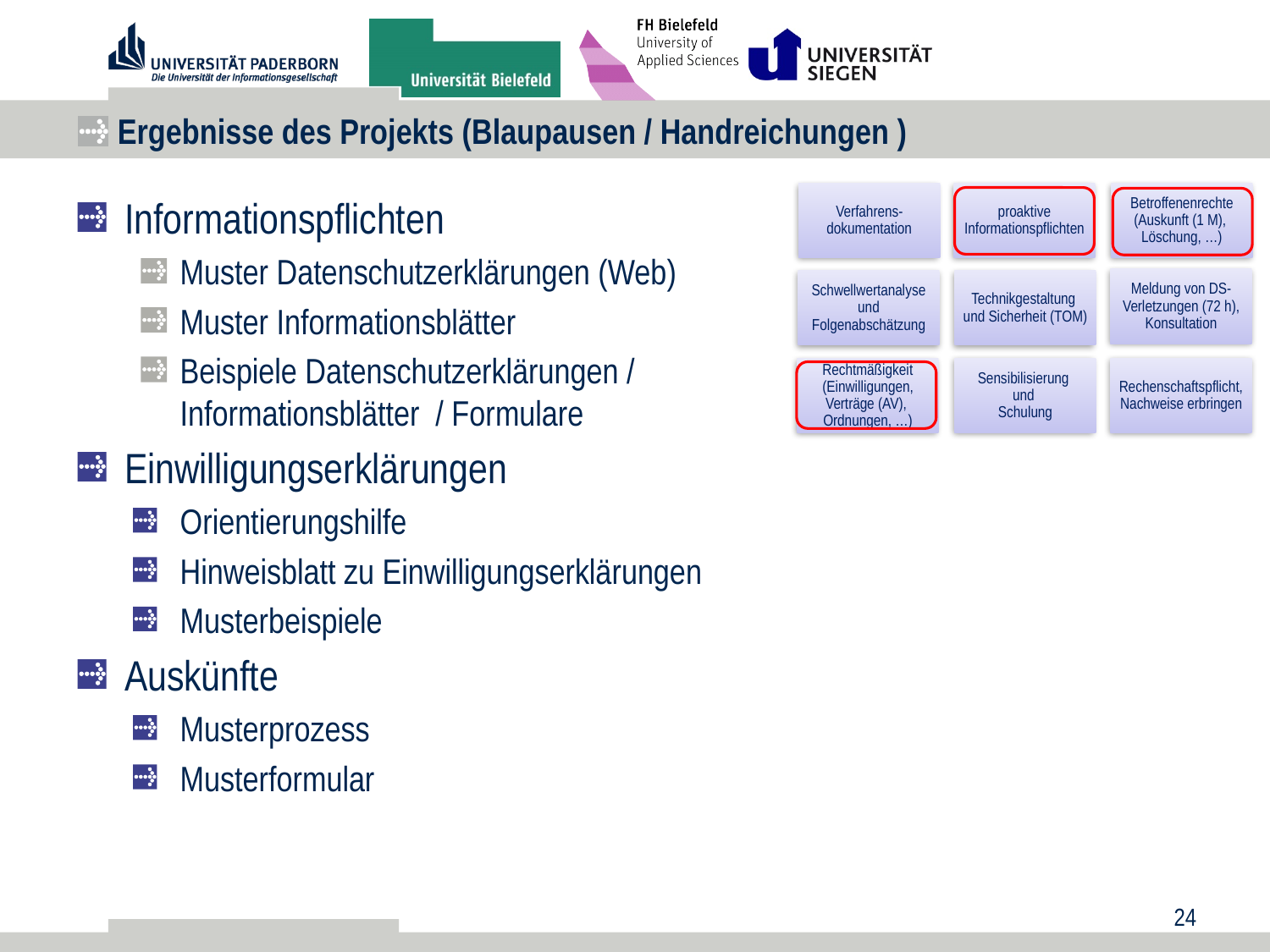

# Ergebnisse des Projekts (Blaupausen / Handreichungen )
Verfahrens-dokumentation
proaktive Informationspflichten
Betroffenenrechte (Auskunft (1 M),
Löschung, …)
Schwellwertanalyse und Folgenabschätzung
Technikgestaltung
und Sicherheit (TOM)
Meldung von DS-Verletzungen (72 h), Konsultation
Rechtmäßigkeit (Einwilligungen, Verträge (AV),
Ordnungen, …)
Sensibilisierung
und
Schulung
Rechenschaftspflicht, Nachweise erbringen
Informationspflichten
Muster Datenschutzerklärungen (Web)
Muster Informationsblätter
Beispiele Datenschutzerklärungen /
Informationsblätter  / Formulare
Einwilligungserklärungen
Orientierungshilfe
Hinweisblatt zu Einwilligungserklärungen
Musterbeispiele
Auskünfte
Musterprozess
Musterformular

24